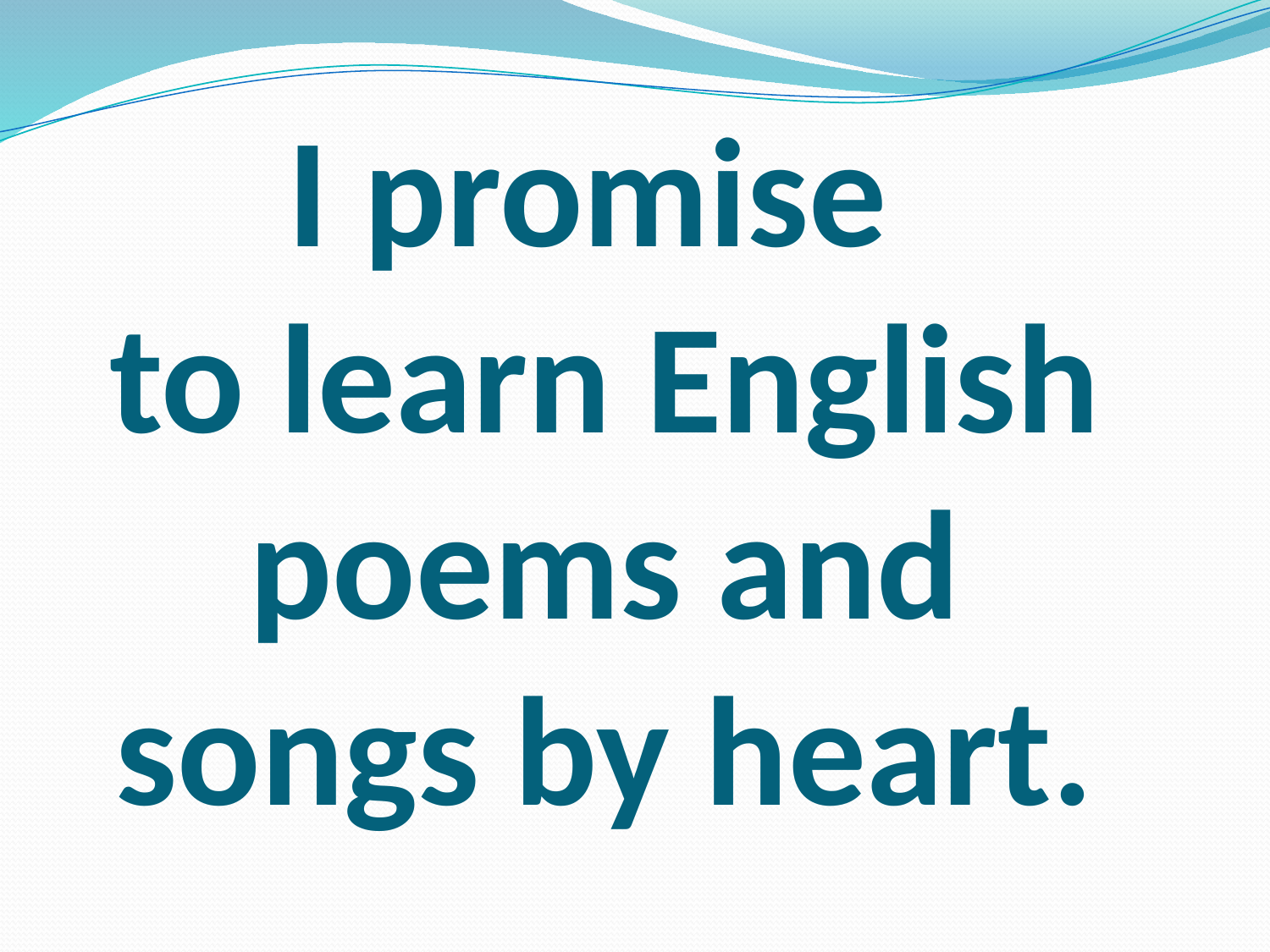

# I promise to learn English poems and songs by heart.